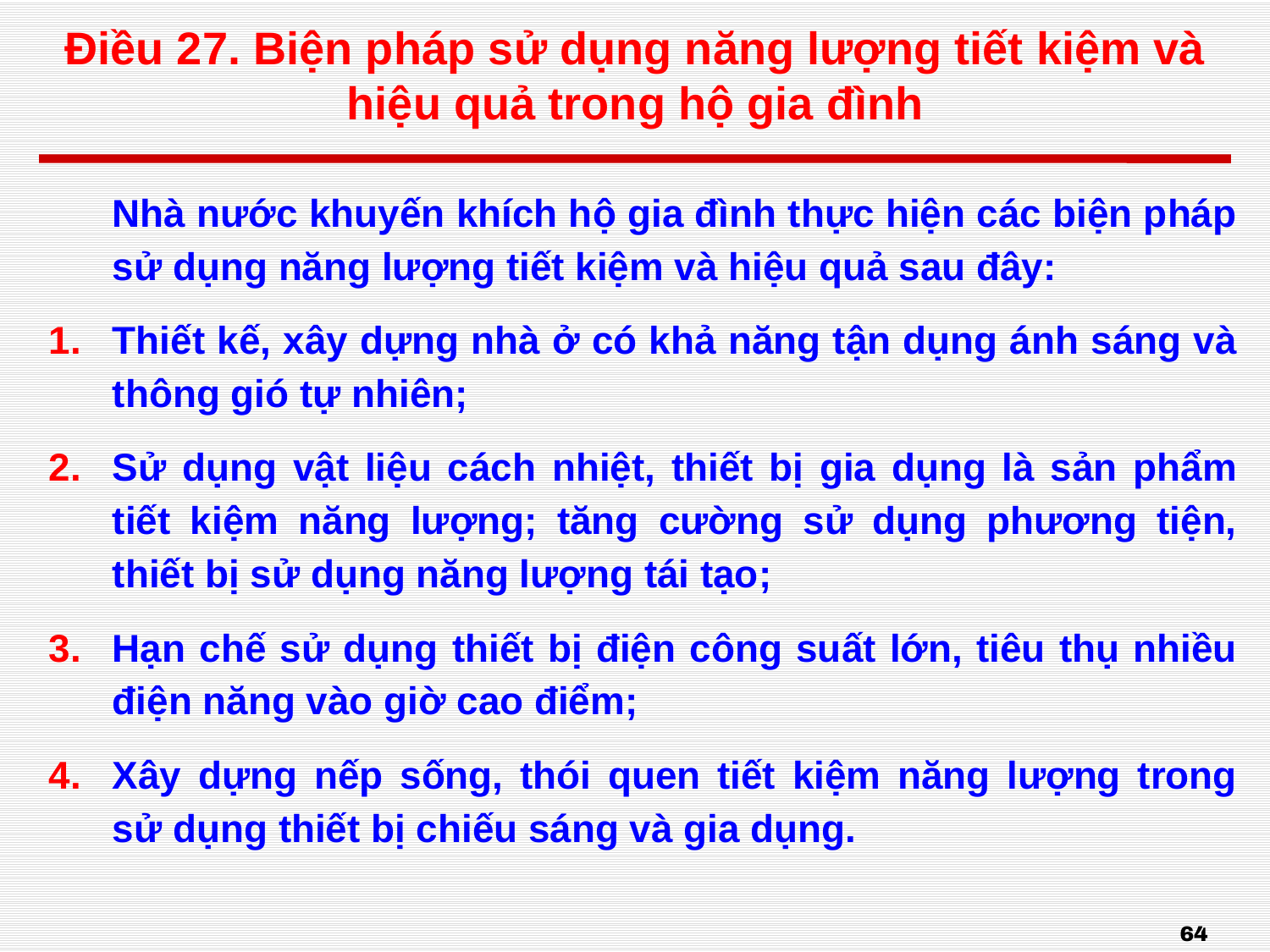

# Điều 27. Biện pháp sử dụng năng lượng tiết kiệm và hiệu quả trong hộ gia đình
Nhà nước khuyến khích hộ gia đình thực hiện các biện pháp sử dụng năng lượng tiết kiệm và hiệu quả sau đây:
Thiết kế, xây dựng nhà ở có khả năng tận dụng ánh sáng và thông gió tự nhiên;
Sử dụng vật liệu cách nhiệt, thiết bị gia dụng là sản phẩm tiết kiệm năng lượng; tăng cường sử dụng phương tiện, thiết bị sử dụng năng lượng tái tạo;
Hạn chế sử dụng thiết bị điện công suất lớn, tiêu thụ nhiều điện năng vào giờ cao điểm;
Xây dựng nếp sống, thói quen tiết kiệm năng lượng trong sử dụng thiết bị chiếu sáng và gia dụng.